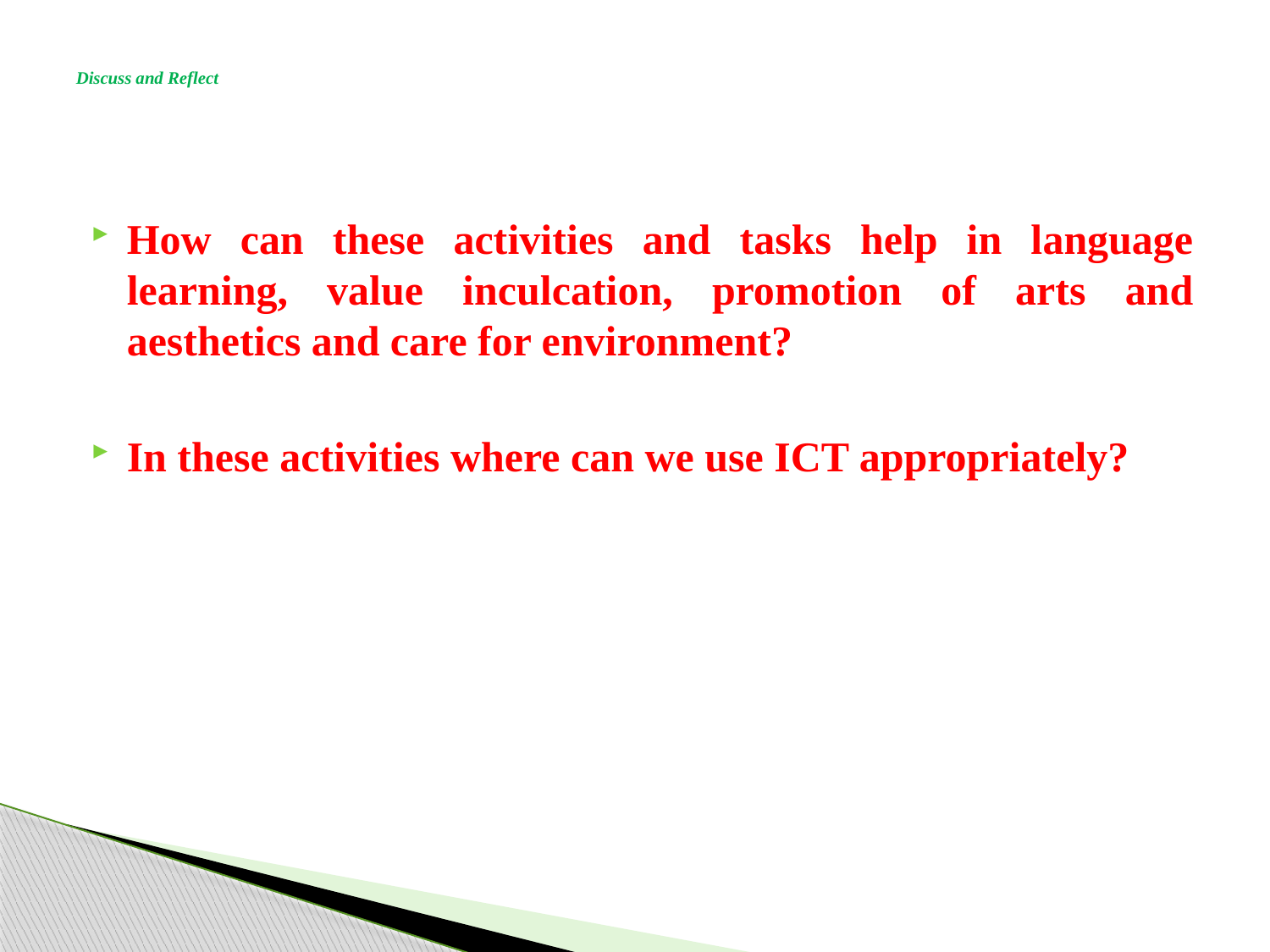

# Discuss and Reflect
How can these activities and tasks help in language learning, value inculcation, promotion of arts and aesthetics and care for environment?

In these activities where can we use ICT appropriately?